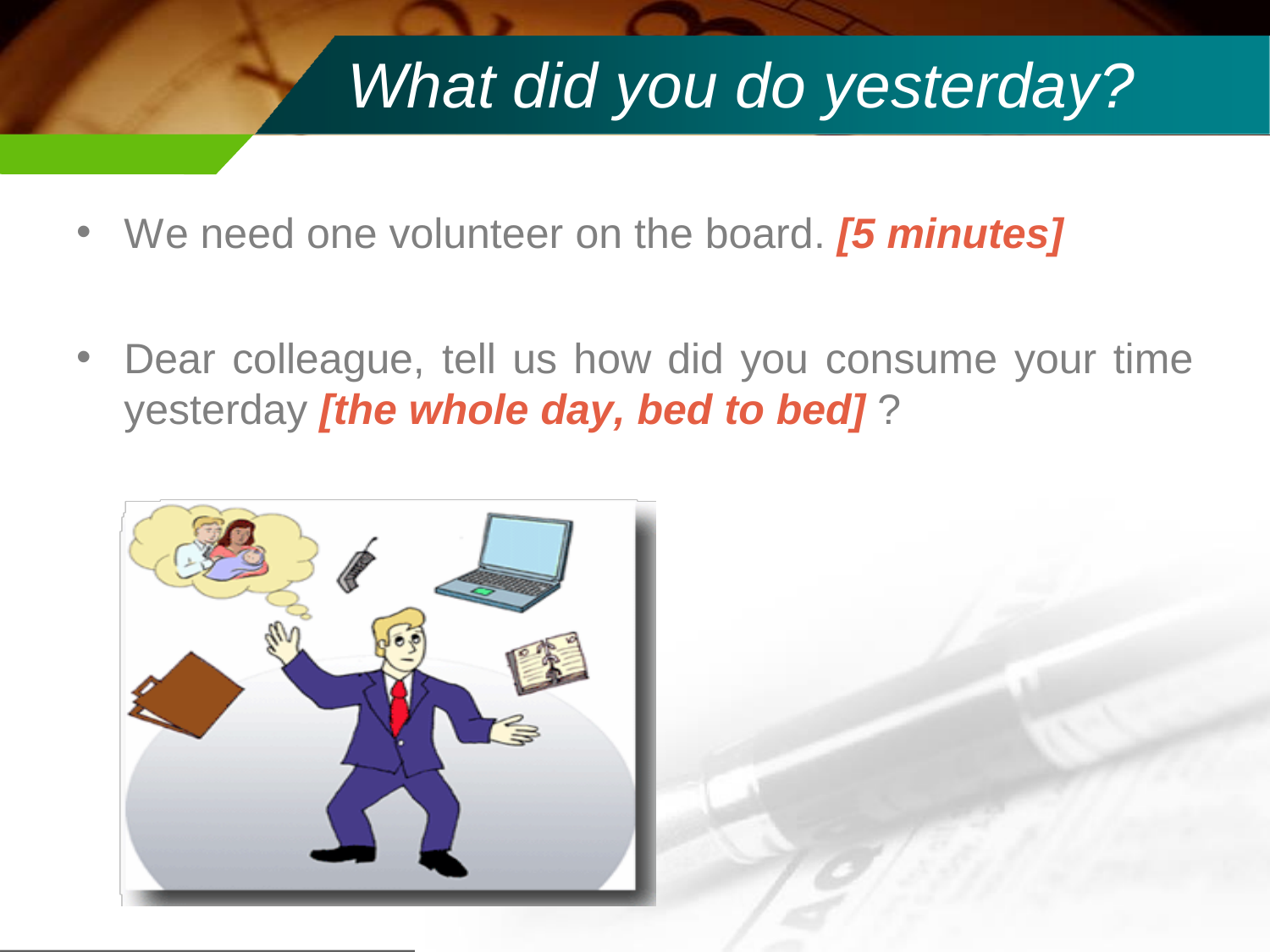

# What did you do yesterday?

We need one volunteer on the board. [5 minutes]

Dear colleague, tell us how did you consume your time yesterday [the whole day, bed to bed] ?